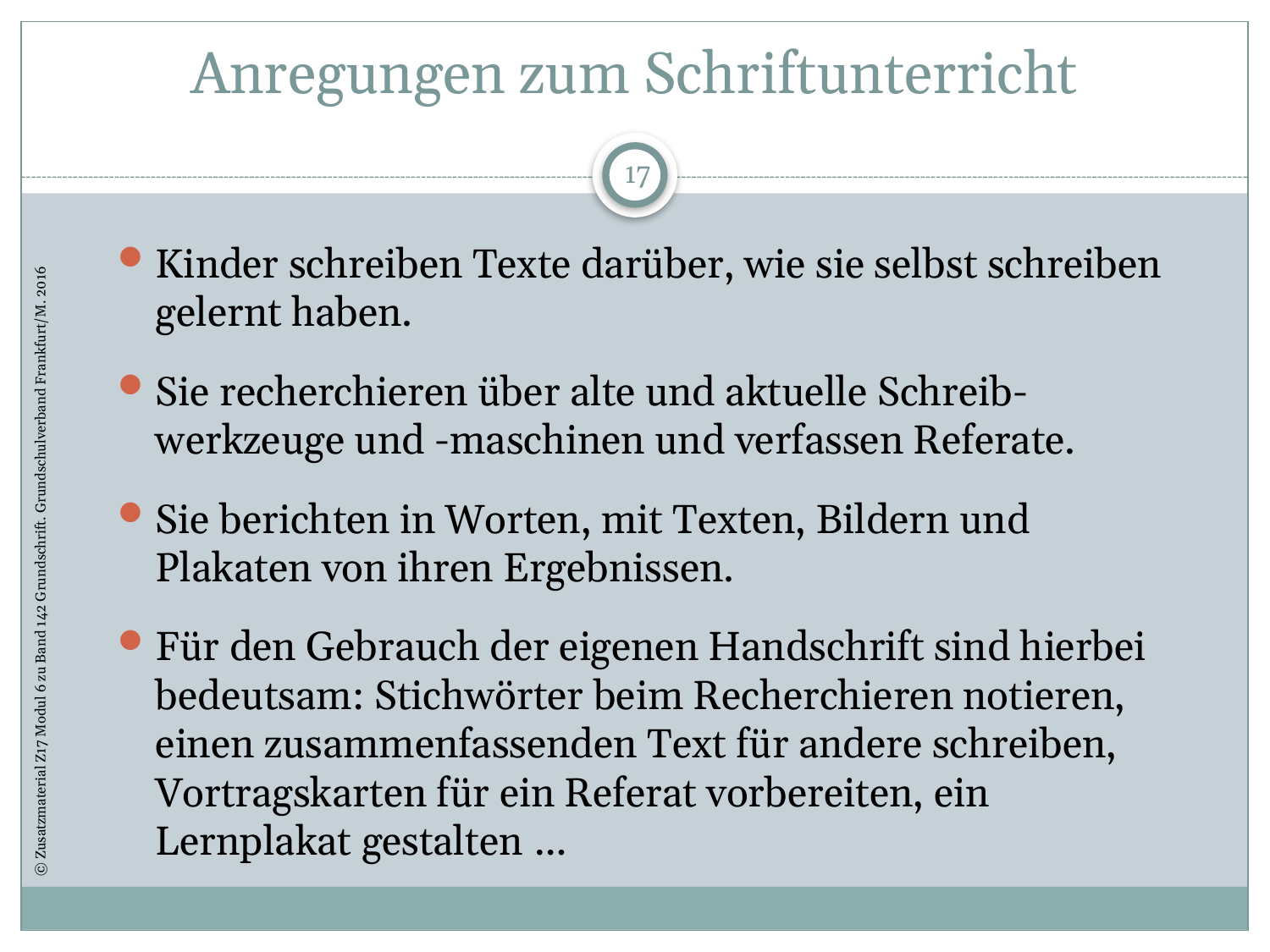

# Anregungen zum Schriftunterricht
17
Kinder schreiben Texte darüber, wie sie selbst schreiben gelernt haben.

Sie recherchieren über alte und aktuelle Schreib-werkzeuge und -maschinen und verfassen Referate.

Sie berichten in Worten, mit Texten, Bildern und Plakaten von ihren Ergebnissen.

Für den Gebrauch der eigenen Handschrift sind hierbei bedeutsam: Stichwörter beim Recherchieren notieren, einen zusammenfassenden Text für andere schreiben,  Vortragskarten für ein Referat vorbereiten, ein Lernplakat gestalten …